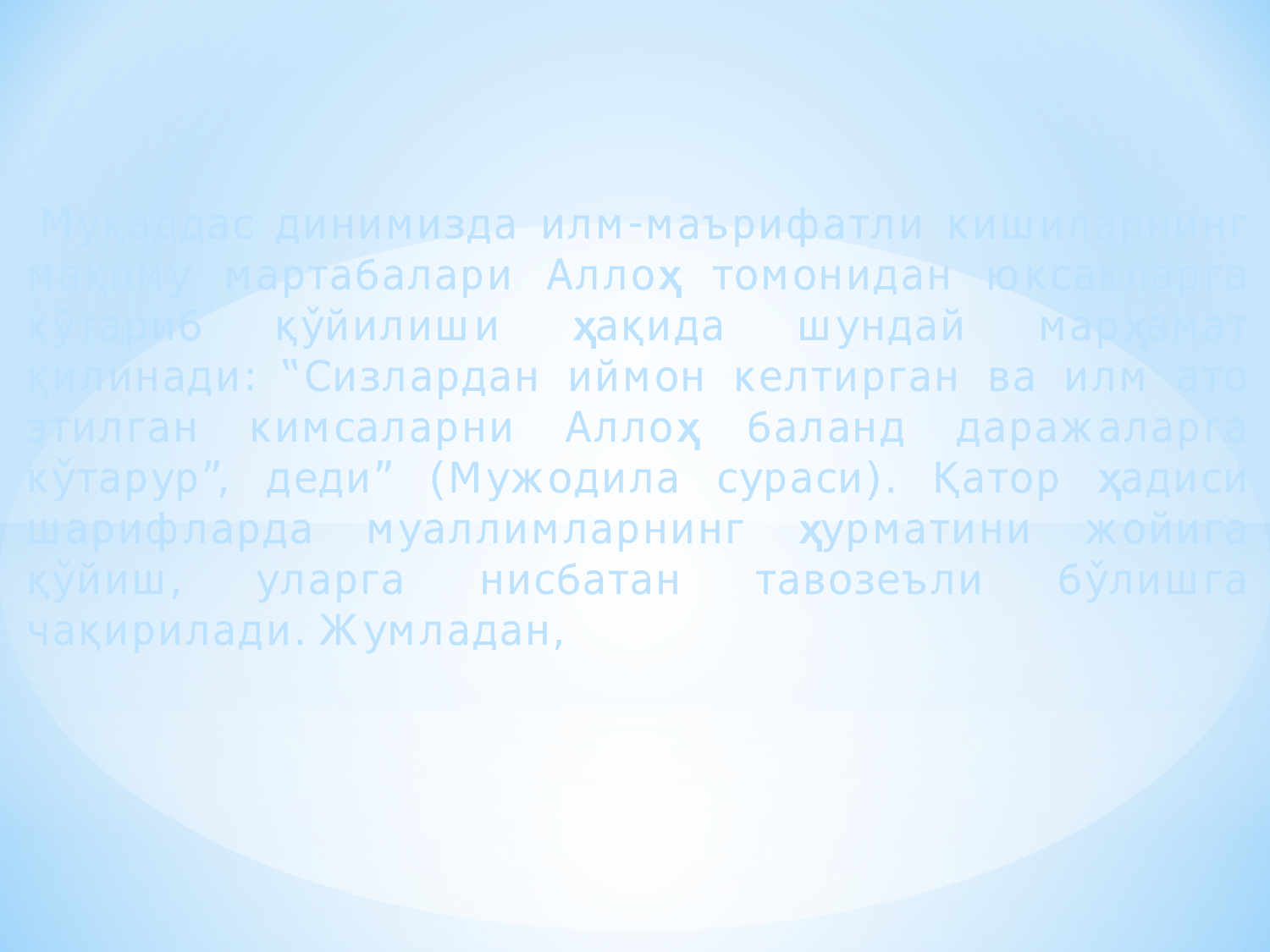

Муқаддас динимизда илм-маърифатли кишиларнинг мақому мартабалари Аллоҳ томонидан юксакларга кўтариб қўйилиши ҳақида шундай марҳамат қилинади: “Сизлардан иймон келтирган ва илм ато этилган кимсаларни Аллоҳ баланд даражаларга кўтарур”, деди” (Мужодила сураси). Қатор ҳадиси шарифларда муаллимларнинг ҳурматини жойига қўйиш, уларга нисбатан тавозеъли бўлишга чақирилади. Жумладан,